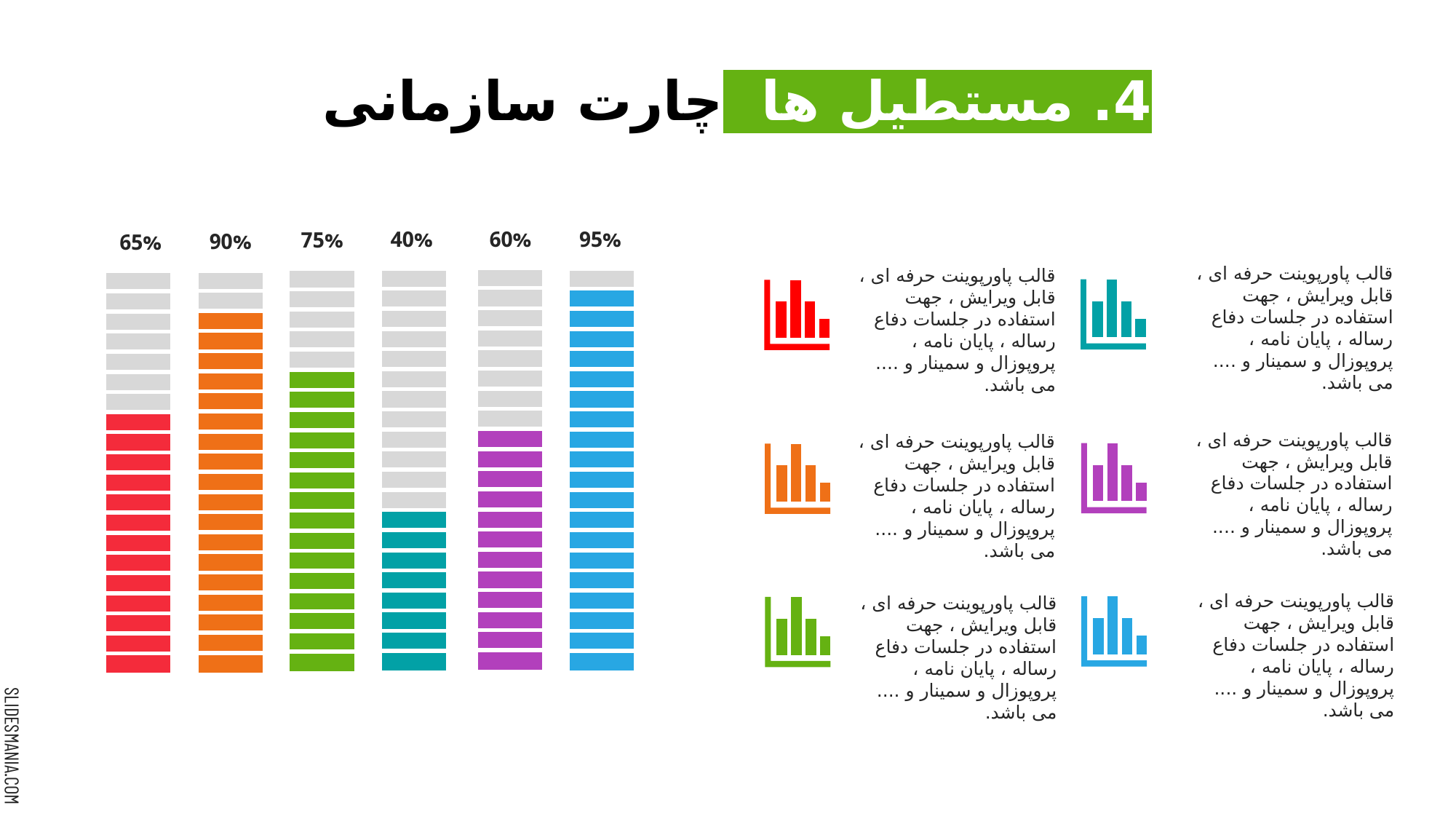

# 4. مستطیل ها  چارت سازمانی
95%
40%
60%
75%
90%
65%
قالب پاورپوينت حرفه ای ، قابل ویرایش ، جهت استفاده در جلسات دفاع رساله ، پایان نامه ، پروپوزال و سمینار و .... می باشد.
قالب پاورپوينت حرفه ای ، قابل ویرایش ، جهت استفاده در جلسات دفاع رساله ، پایان نامه ، پروپوزال و سمینار و .... می باشد.
|  |
| --- |
|  |
|  |
|  |
|  |
|  |
|  |
|  |
|  |
|  |
|  |
|  |
|  |
|  |
|  |
|  |
|  |
|  |
|  |
|  |
|  |
| --- |
|  |
|  |
|  |
|  |
|  |
|  |
|  |
|  |
|  |
|  |
|  |
|  |
|  |
|  |
|  |
|  |
|  |
|  |
|  |
|  |
| --- |
|  |
|  |
|  |
|  |
|  |
|  |
|  |
|  |
|  |
|  |
|  |
|  |
|  |
|  |
|  |
|  |
|  |
|  |
|  |
|  |
| --- |
|  |
|  |
|  |
|  |
|  |
|  |
|  |
|  |
|  |
|  |
|  |
|  |
|  |
|  |
|  |
|  |
|  |
|  |
|  |
|  |
| --- |
|  |
|  |
|  |
|  |
|  |
|  |
|  |
|  |
|  |
|  |
|  |
|  |
|  |
|  |
|  |
|  |
|  |
|  |
|  |
|  |
| --- |
|  |
|  |
|  |
|  |
|  |
|  |
|  |
|  |
|  |
|  |
|  |
|  |
|  |
|  |
|  |
|  |
|  |
|  |
|  |

قالب پاورپوينت حرفه ای ، قابل ویرایش ، جهت استفاده در جلسات دفاع رساله ، پایان نامه ، پروپوزال و سمینار و .... می باشد.
قالب پاورپوينت حرفه ای ، قابل ویرایش ، جهت استفاده در جلسات دفاع رساله ، پایان نامه ، پروپوزال و سمینار و .... می باشد.

قالب پاورپوينت حرفه ای ، قابل ویرایش ، جهت استفاده در جلسات دفاع رساله ، پایان نامه ، پروپوزال و سمینار و .... می باشد.
قالب پاورپوينت حرفه ای ، قابل ویرایش ، جهت استفاده در جلسات دفاع رساله ، پایان نامه ، پروپوزال و سمینار و .... می باشد.